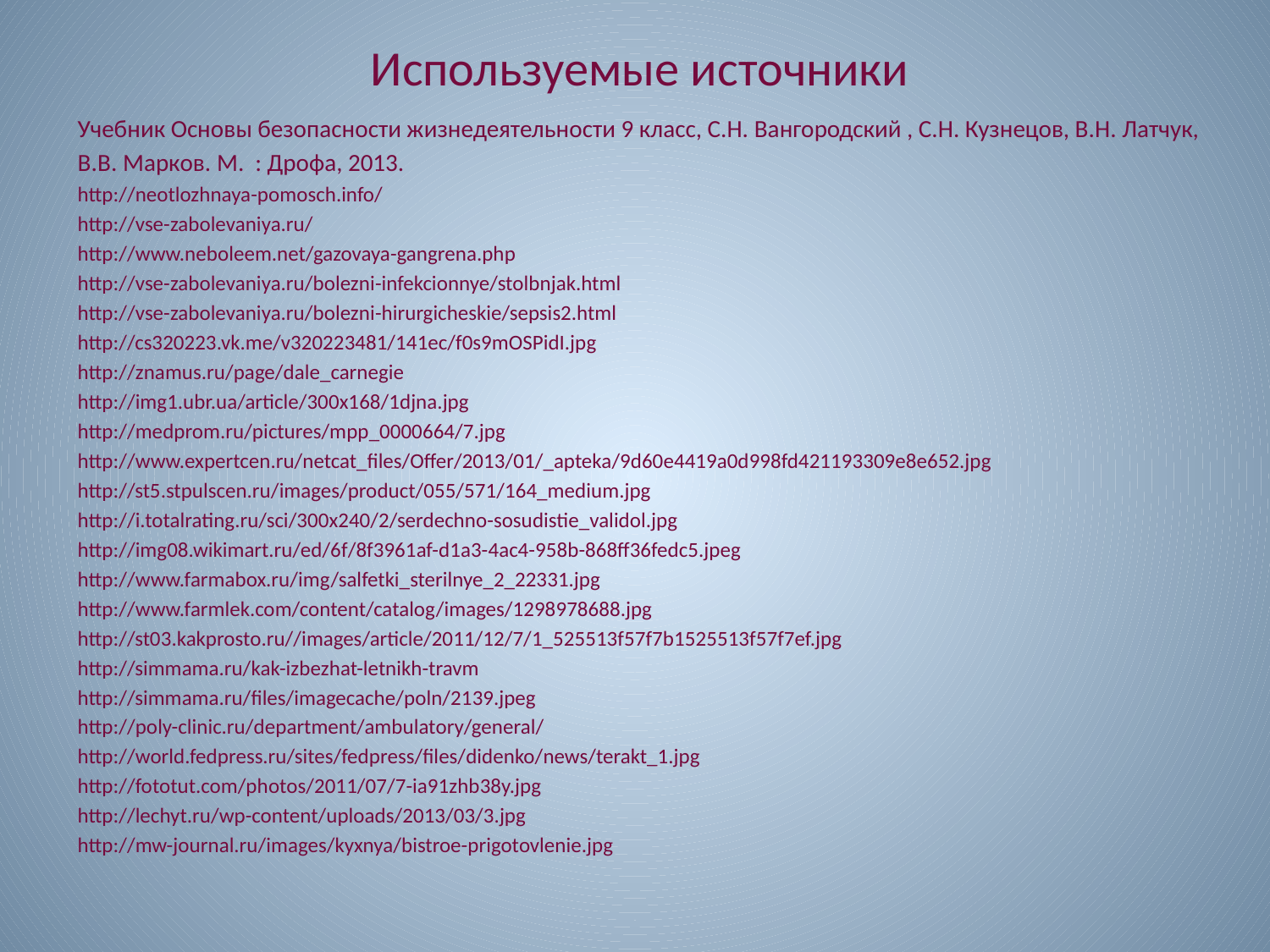

# Используемые источники
Учебник Основы безопасности жизнедеятельности 9 класс, С.Н. Вангородский , С.Н. Кузнецов, В.Н. Латчук,
В.В. Марков. М.  : Дрофа, 2013.
http://neotlozhnaya-pomosch.info/
http://vse-zabolevaniya.ru/
http://www.neboleem.net/gazovaya-gangrena.php
http://vse-zabolevaniya.ru/bolezni-infekcionnye/stolbnjak.html
http://vse-zabolevaniya.ru/bolezni-hirurgicheskie/sepsis2.html
http://cs320223.vk.me/v320223481/141ec/f0s9mOSPidI.jpg
http://znamus.ru/page/dale_carnegie
http://img1.ubr.ua/article/300x168/1djna.jpg
http://medprom.ru/pictures/mpp_0000664/7.jpg
http://www.expertcen.ru/netcat_files/Offer/2013/01/_apteka/9d60e4419a0d998fd421193309e8e652.jpg
http://st5.stpulscen.ru/images/product/055/571/164_medium.jpg
http://i.totalrating.ru/sci/300x240/2/serdechno-sosudistie_validol.jpg
http://img08.wikimart.ru/ed/6f/8f3961af-d1a3-4ac4-958b-868ff36fedc5.jpeg
http://www.farmabox.ru/img/salfetki_sterilnye_2_22331.jpg
http://www.farmlek.com/content/catalog/images/1298978688.jpg
http://st03.kakprosto.ru//images/article/2011/12/7/1_525513f57f7b1525513f57f7ef.jpg
http://simmama.ru/kak-izbezhat-letnikh-travm
http://simmama.ru/files/imagecache/poln/2139.jpeg
http://poly-clinic.ru/department/ambulatory/general/
http://world.fedpress.ru/sites/fedpress/files/didenko/news/terakt_1.jpg
http://fototut.com/photos/2011/07/7-ia91zhb38y.jpg
http://lechyt.ru/wp-content/uploads/2013/03/3.jpg
http://mw-journal.ru/images/kyxnya/bistroe-prigotovlenie.jpg